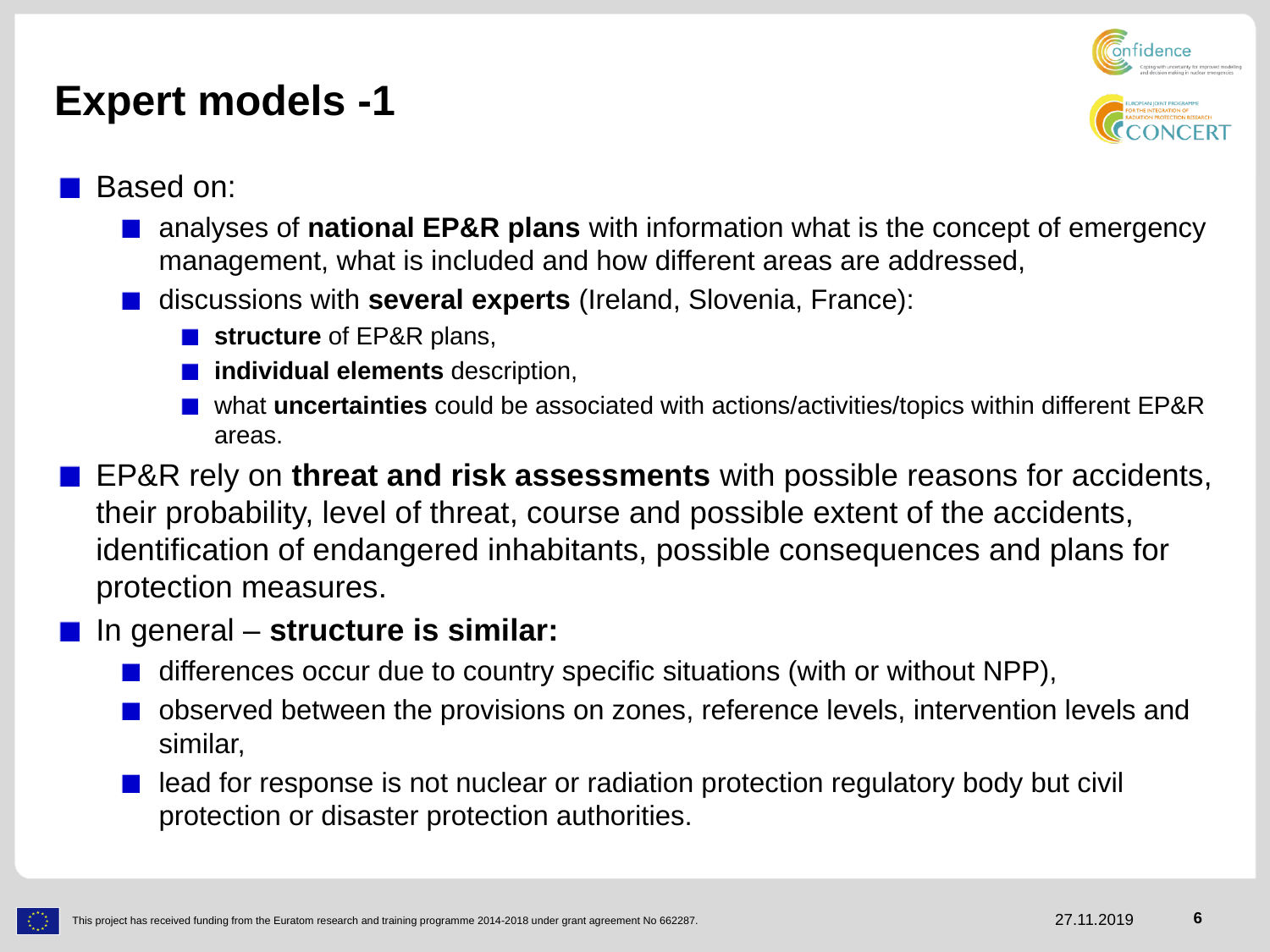

# Expert models -1
Based on:
analyses of national EP&R plans with information what is the concept of emergency management, what is included and how different areas are addressed,
discussions with several experts (Ireland, Slovenia, France):
structure of EP&R plans,
individual elements description,
what uncertainties could be associated with actions/activities/topics within different EP&R areas.
EP&R rely on threat and risk assessments with possible reasons for accidents, their probability, level of threat, course and possible extent of the accidents, identification of endangered inhabitants, possible consequences and plans for protection measures.
In general – structure is similar:
differences occur due to country specific situations (with or without NPP),
observed between the provisions on zones, reference levels, intervention levels and similar,
lead for response is not nuclear or radiation protection regulatory body but civil protection or disaster protection authorities.